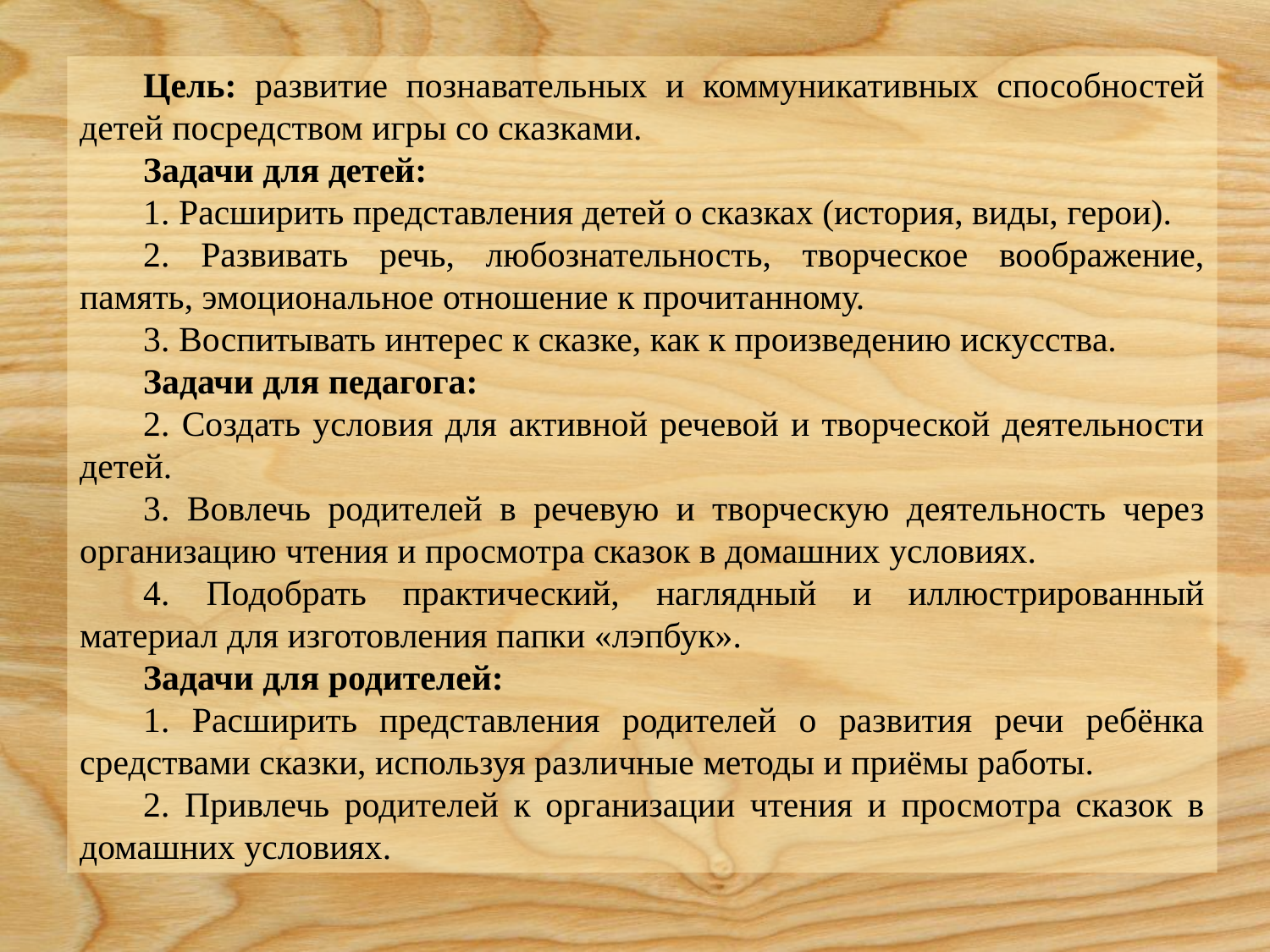

Цель: развитие познавательных и коммуникативных способностей детей посредством игры со сказками.
Задачи для детей:
1. Расширить представления детей о сказках (история, виды, герои).
2. Развивать речь, любознательность, творческое воображение, память, эмоциональное отношение к прочитанному.
3. Воспитывать интерес к сказке, как к произведению искусства.
Задачи для педагога:
2. Создать условия для активной речевой и творческой деятельности детей.
3. Вовлечь родителей в речевую и творческую деятельность через организацию чтения и просмотра сказок в домашних условиях.
4. Подобрать практический, наглядный и иллюстрированный материал для изготовления папки «лэпбук».
Задачи для родителей:
1. Расширить представления родителей о развития речи ребёнка средствами сказки, используя различные методы и приёмы работы.
2. Привлечь родителей к организации чтения и просмотра сказок в домашних условиях.